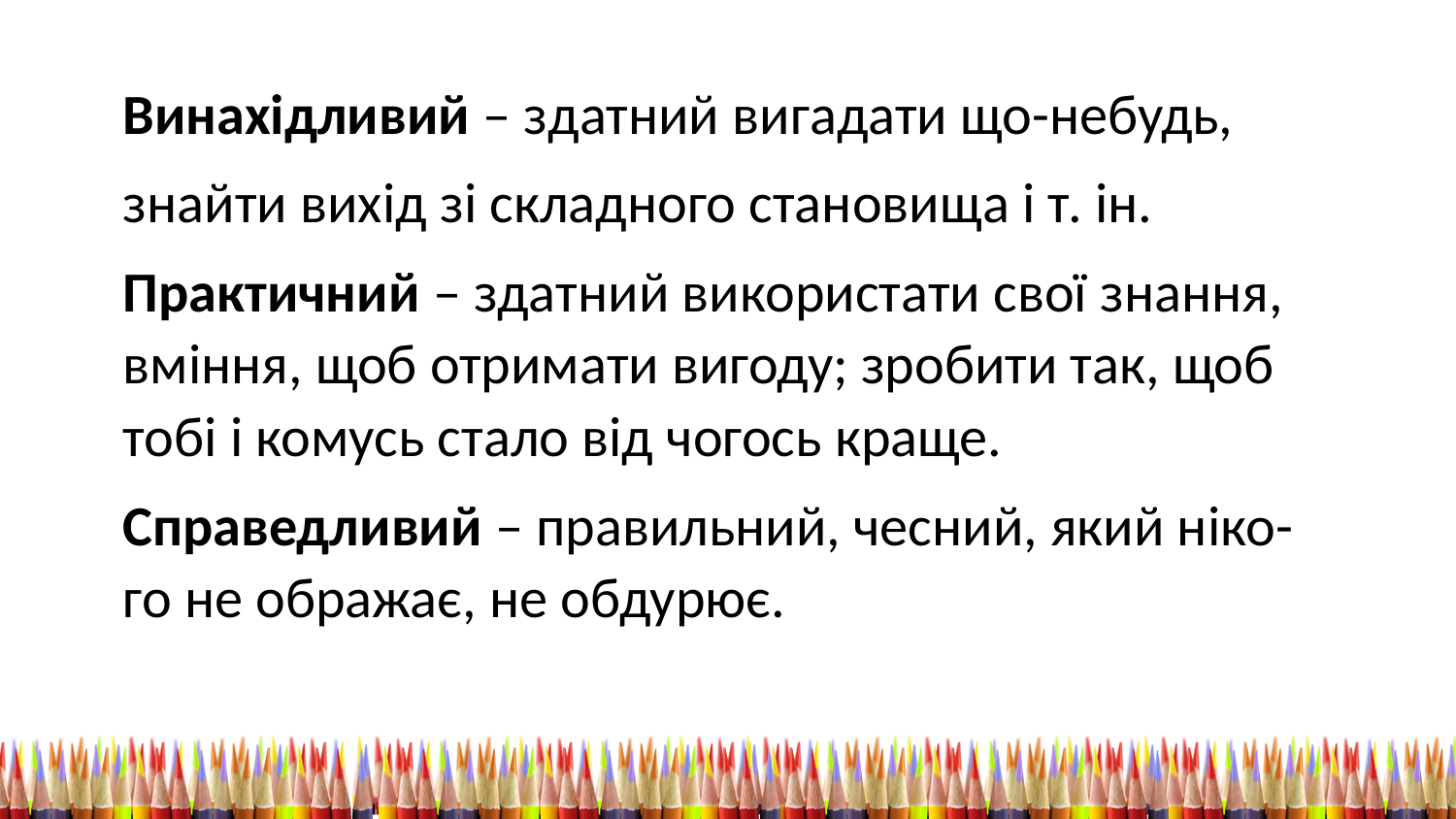

Винахідливий – здатний вигадати що-небудь,
знайти вихід зі складного становища і т. ін.
Практичний – здатний використати свої знання, вміння, щоб отримати вигоду; зробити так, щоб тобі і комусь стало від чогось краще.
Справедливий – правильний, чесний, який ніко-го не ображає, не обдурює.